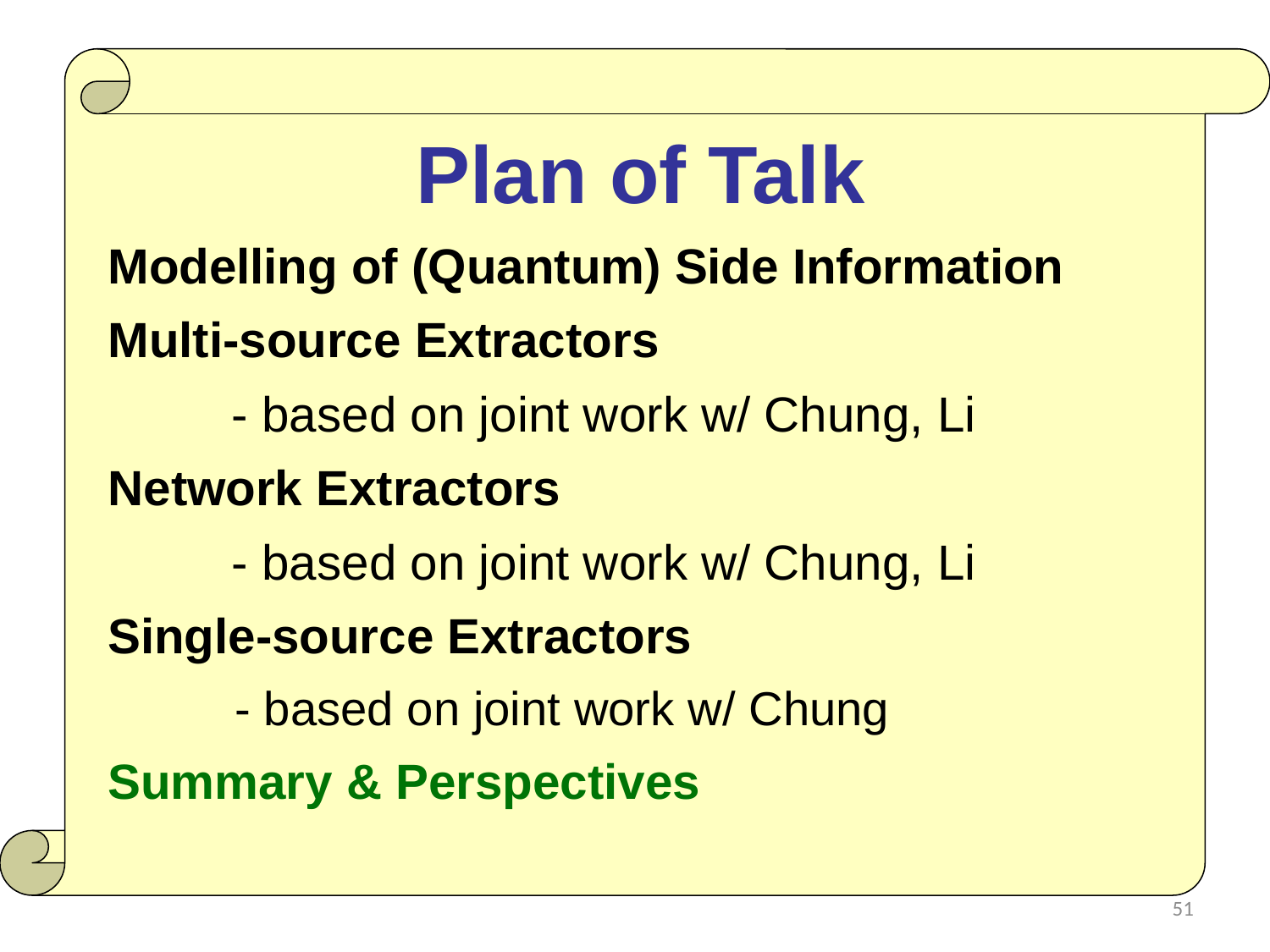

Plan of Talk
Modelling of (Quantum) Side Information
Multi-source Extractors
         - based on joint work w/ Chung, Li
Network Extractors
         - based on joint work w/ Chung, Li
Single-source Extractors
	- based on joint work w/ Chung
Summary & Perspectives
#
51